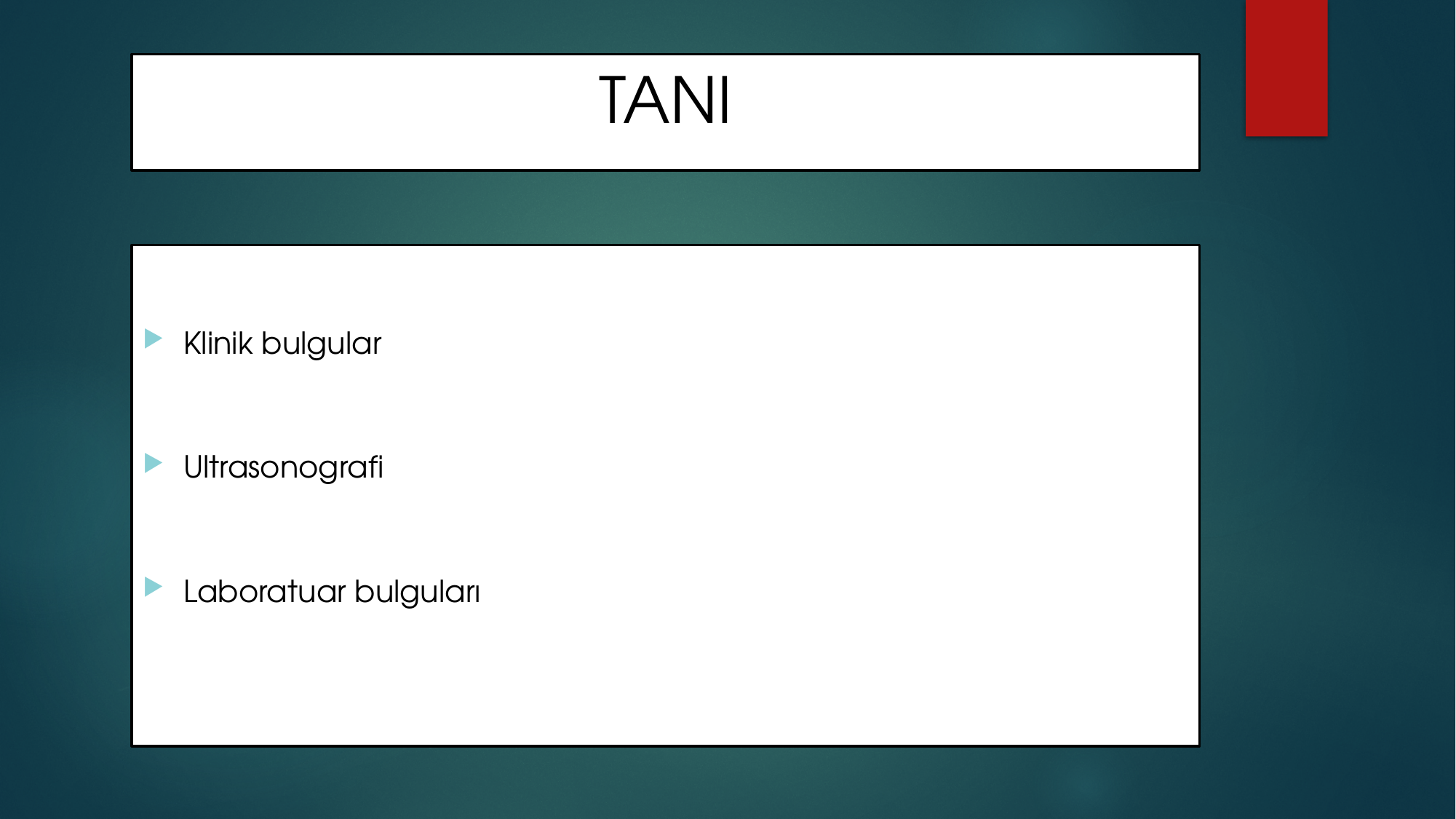

# TANI
Klinik bulgular
Ultrasonografi
Laboratuar bulguları